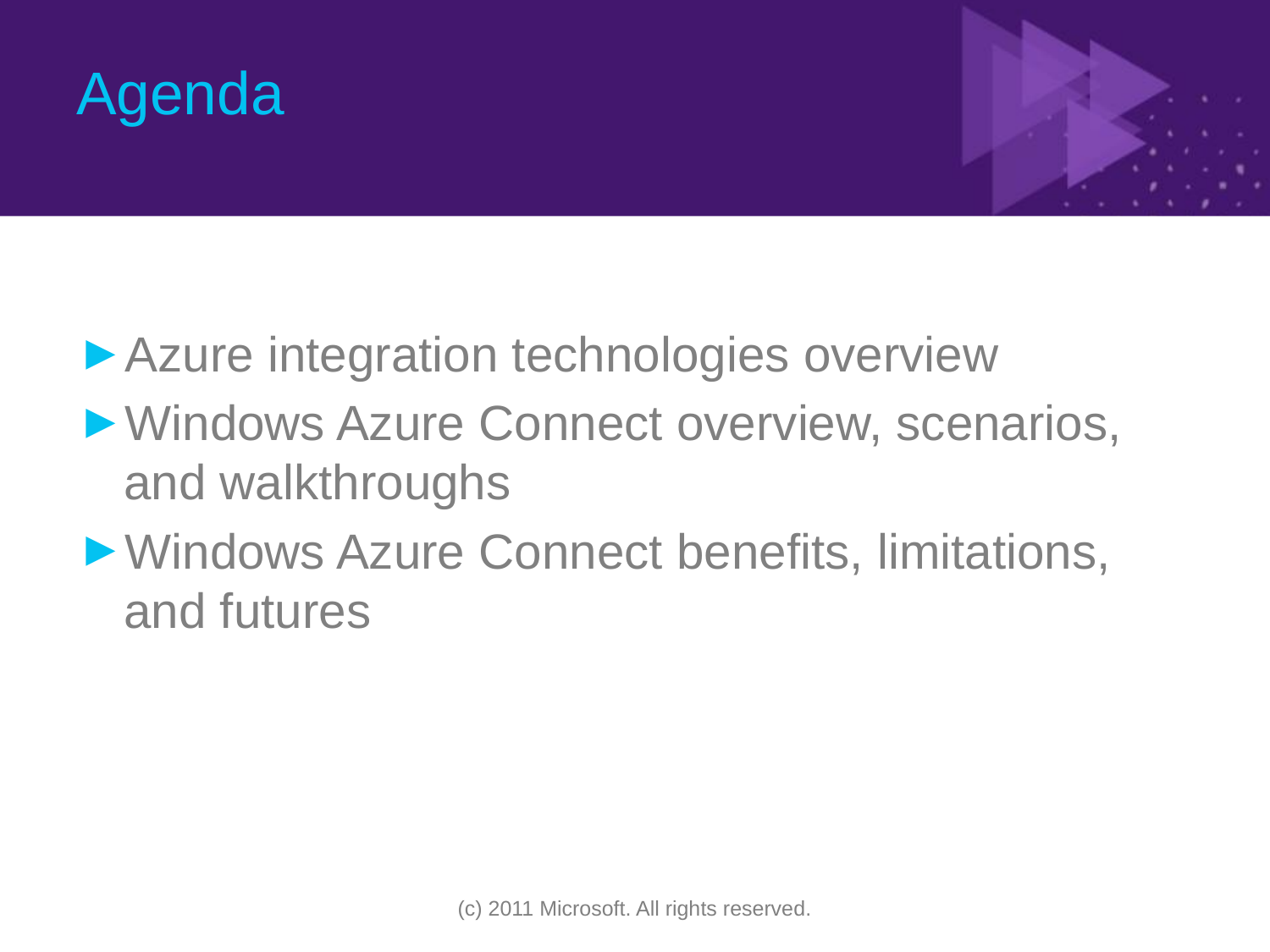

# Agenda
Azure integration technologies overview
Windows Azure Connect overview, scenarios, and walkthroughs
Windows Azure Connect benefits, limitations, and futures
(c) 2011 Microsoft. All rights reserved.